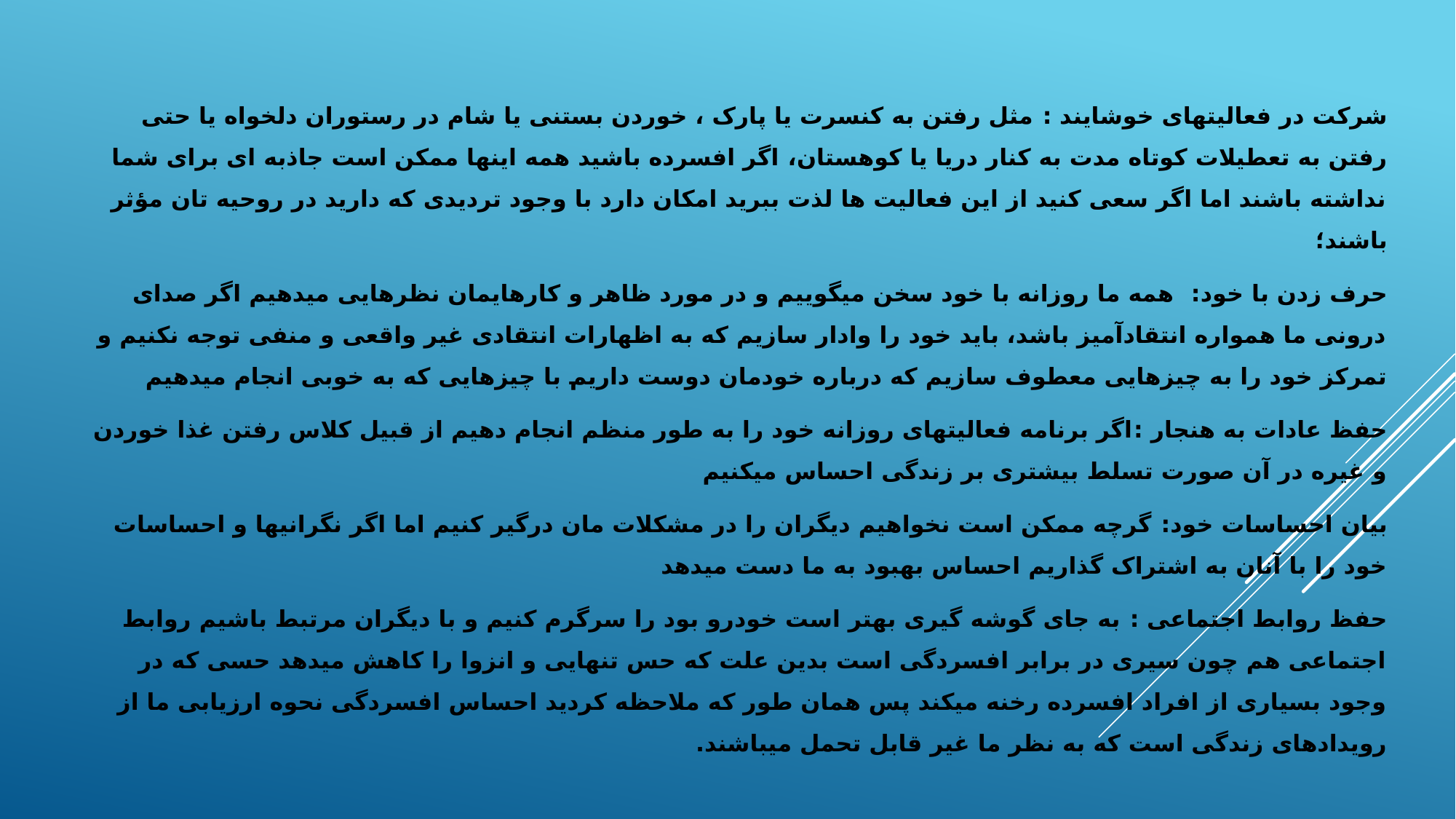

شرکت در فعالیتهای خوشایند : مثل رفتن به کنسرت یا پارک ، خوردن بستنی یا شام در رستوران دلخواه یا حتی رفتن به تعطیلات کوتاه مدت به کنار دریا یا کوهستان، اگر افسرده باشید همه اینها ممکن است جاذبه ای برای شما نداشته باشند اما اگر سعی کنید از این فعالیت ها لذت ببرید امکان دارد با وجود تردیدی که دارید در روحیه تان مؤثر باشند؛
حرف زدن با خود:  همه ما روزانه با خود سخن میگوییم و در مورد ظاهر و کارهایمان نظرهایی میدهیم اگر صدای درونی ما همواره انتقادآمیز باشد، باید خود را وادار سازیم که به اظهارات انتقادی غیر واقعی و منفی توجه نکنیم و تمرکز خود را به چیزهایی معطوف سازیم که درباره خودمان دوست داریم با چیزهایی که به خوبی انجام میدهیم
حفظ عادات به هنجار :اگر برنامه فعالیتهای روزانه خود را به طور منظم انجام دهیم از قبیل کلاس رفتن غذا خوردن و غیره در آن صورت تسلط بیشتری بر زندگی احساس میکنیم
بیان احساسات خود: گرچه ممکن است نخواهیم دیگران را در مشکلات مان درگیر کنیم اما اگر نگرانیها و احساسات خود را با آنان به اشتراک گذاریم احساس بهبود به ما دست میدهد
حفظ روابط اجتماعی : به جای گوشه گیری بهتر است خودرو بود را سرگرم کنیم و با دیگران مرتبط باشیم روابط اجتماعی هم چون سیری در برابر افسردگی است بدین علت که حس تنهایی و انزوا را کاهش میدهد حسی که در وجود بسیاری از افراد افسرده رخنه میکند پس همان طور که ملاحظه کردید احساس افسردگی نحوه ارزیابی ما از رویدادهای زندگی است که به نظر ما غیر قابل تحمل میباشند.